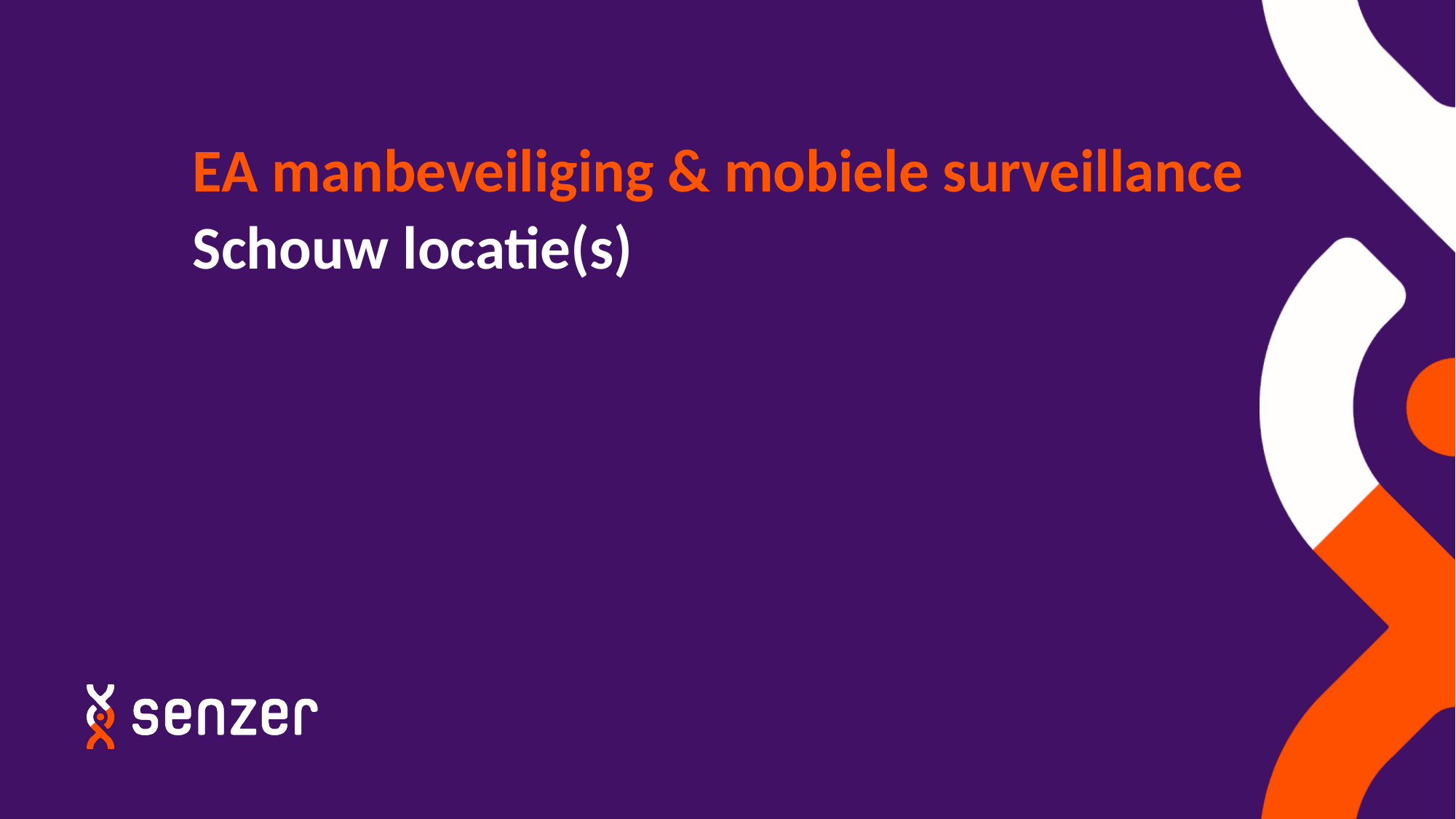

# EA manbeveiliging & mobiele surveillance
Schouw locatie(s)